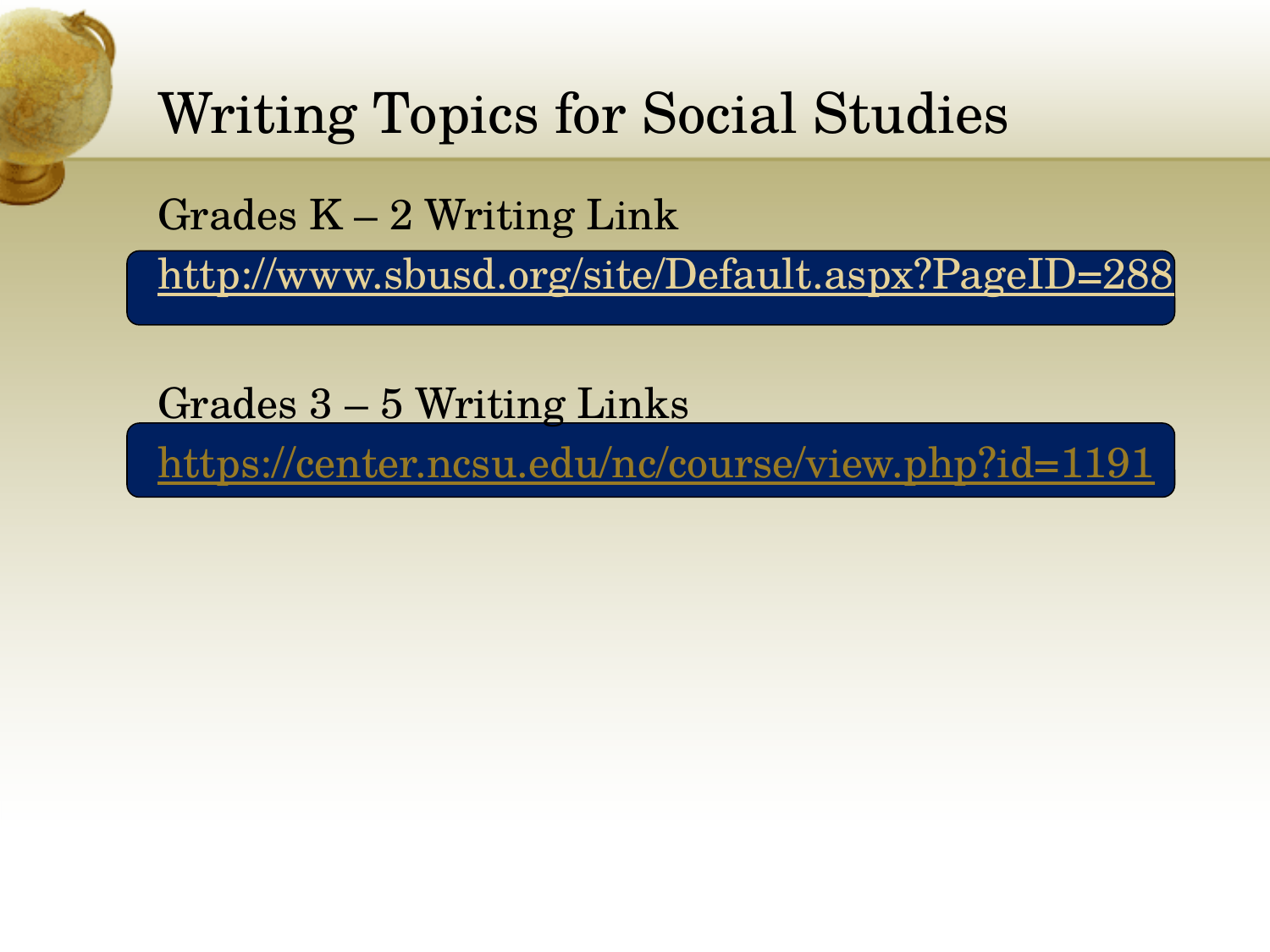

# Writing Topics for Social Studies
Grades K – 2 Writing Link
http://www.sbusd.org/site/Default.aspx?PageID=288

Grades 3 – 5 Writing Links
https://center.ncsu.edu/nc/course/view.php?id=1191